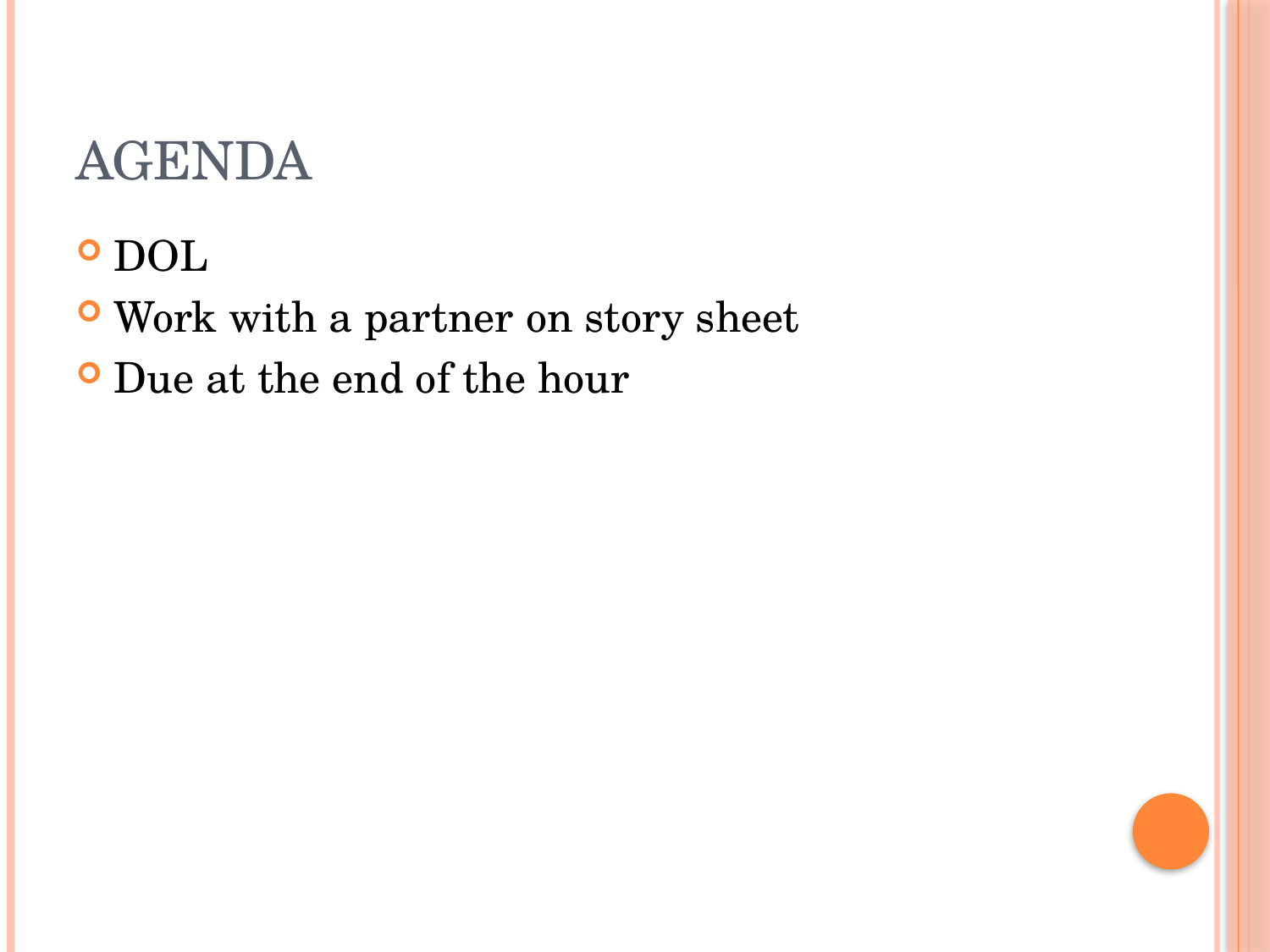

# Agenda
DOL
Work with a partner on story sheet
Due at the end of the hour